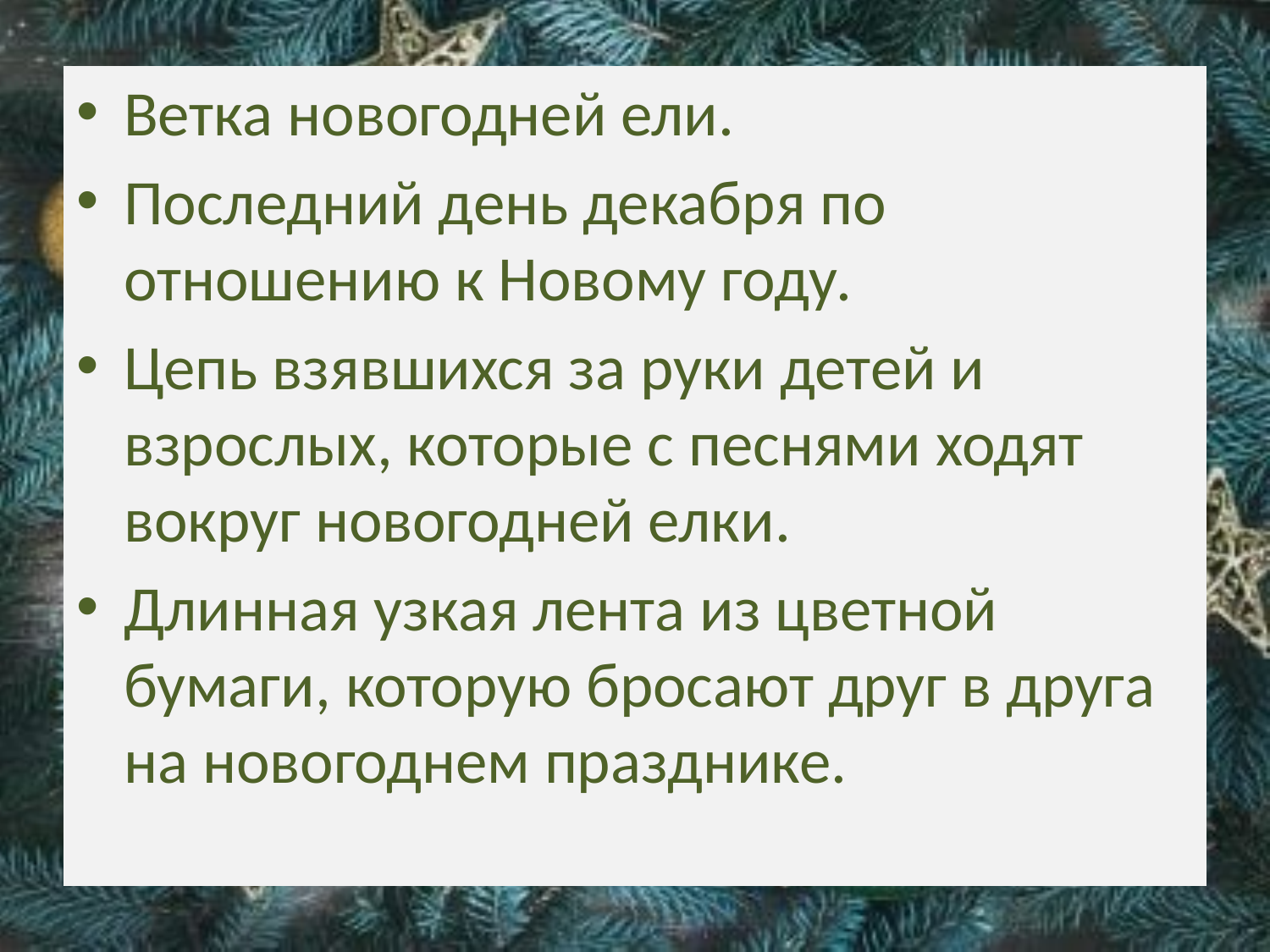

#
Ветка новогодней ели.
Последний день декабря по отношению к Новому году.
Цепь взявшихся за руки детей и взрослых, которые с песнями ходят вокруг новогодней елки.
Длинная узкая лента из цветной бумаги, которую бросают друг в друга на новогоднем празднике.